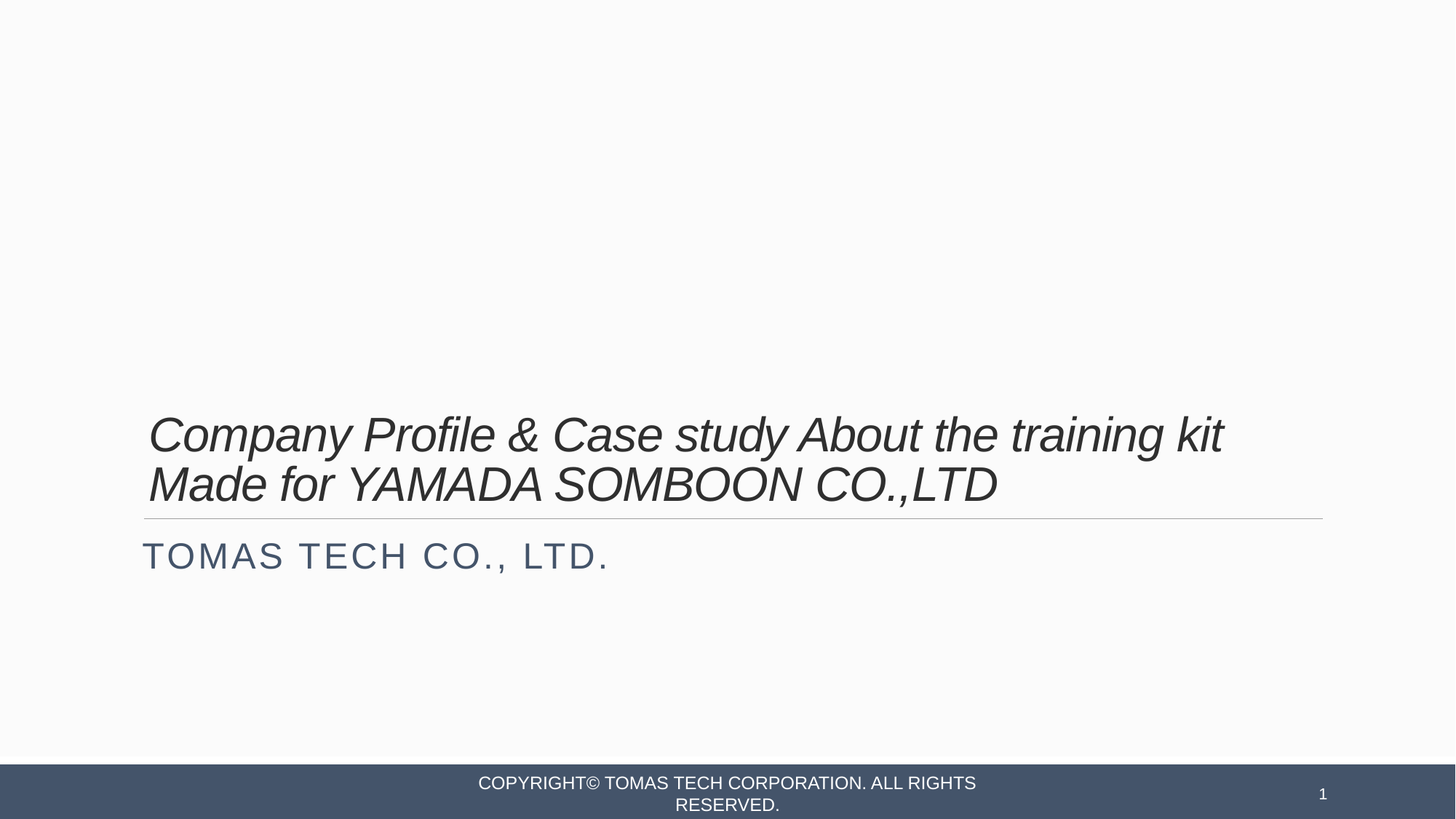

# Company Profile & Case study About the training kit Made for YAMADA SOMBOON CO.,LTD
TOMAS TECH Co., Ltd.
Copyright© TOMAS TECH CORPORATION. All rights reserved.
1